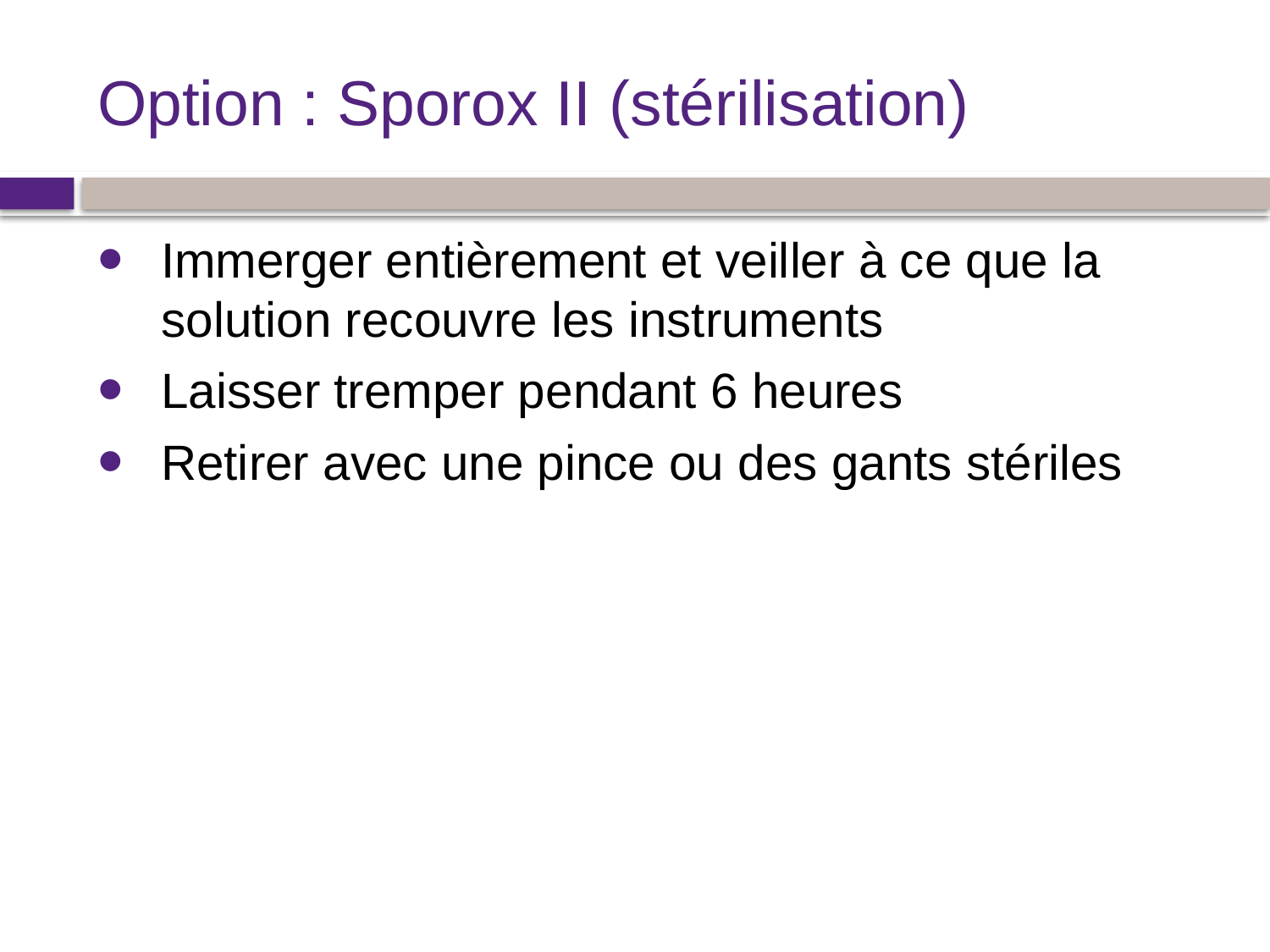

# Option : Sporox II (stérilisation)
Immerger entièrement et veiller à ce que la solution recouvre les instruments
Laisser tremper pendant 6 heures
Retirer avec une pince ou des gants stériles